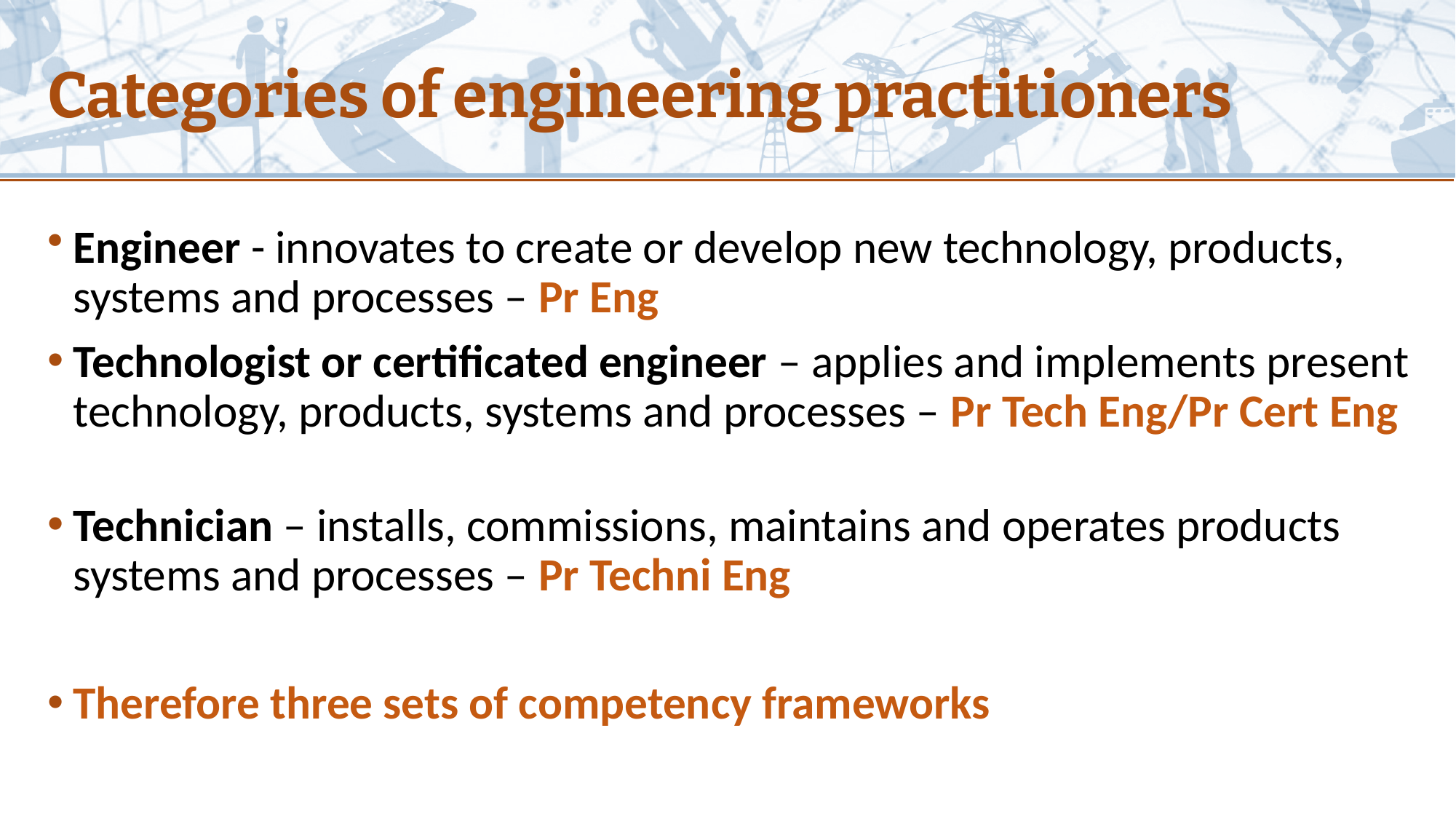

# Categories of engineering practitioners
Engineer - innovates to create or develop new technology, products, systems and processes – Pr Eng
Technologist or certificated engineer – applies and implements present technology, products, systems and processes – Pr Tech Eng/Pr Cert Eng
Technician – installs, commissions, maintains and operates products   systems and processes – Pr Techni Eng

Therefore three sets of competency frameworks